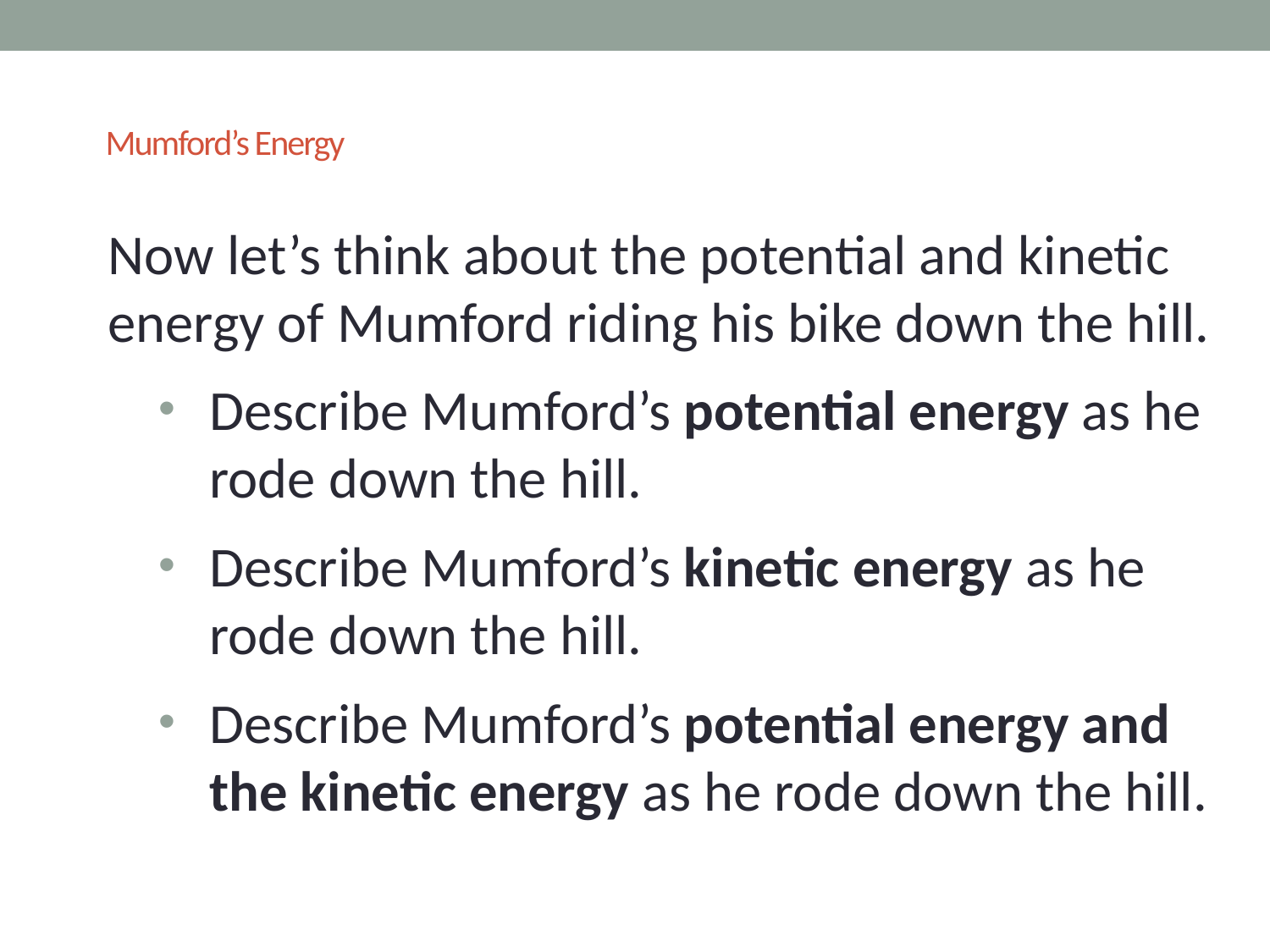

# Mumford’s Energy
Now let’s think about the potential and kinetic energy of Mumford riding his bike down the hill.
Describe Mumford’s potential energy as he rode down the hill.
Describe Mumford’s kinetic energy as he rode down the hill.
Describe Mumford’s potential energy and the kinetic energy as he rode down the hill.